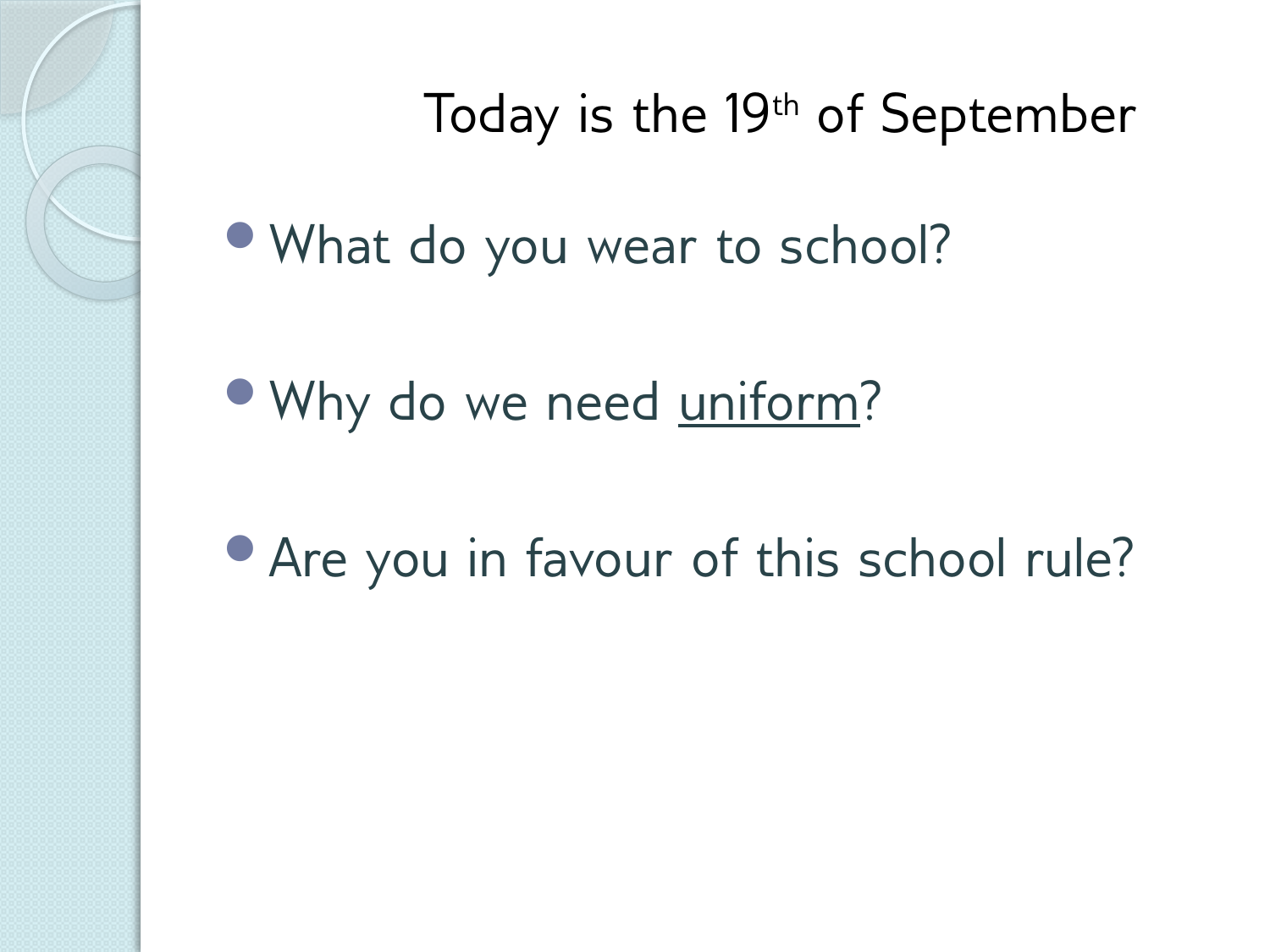

Today is the 19th of September
What do you wear to school?

Why do we need uniform?

Are you in favour of this school rule?